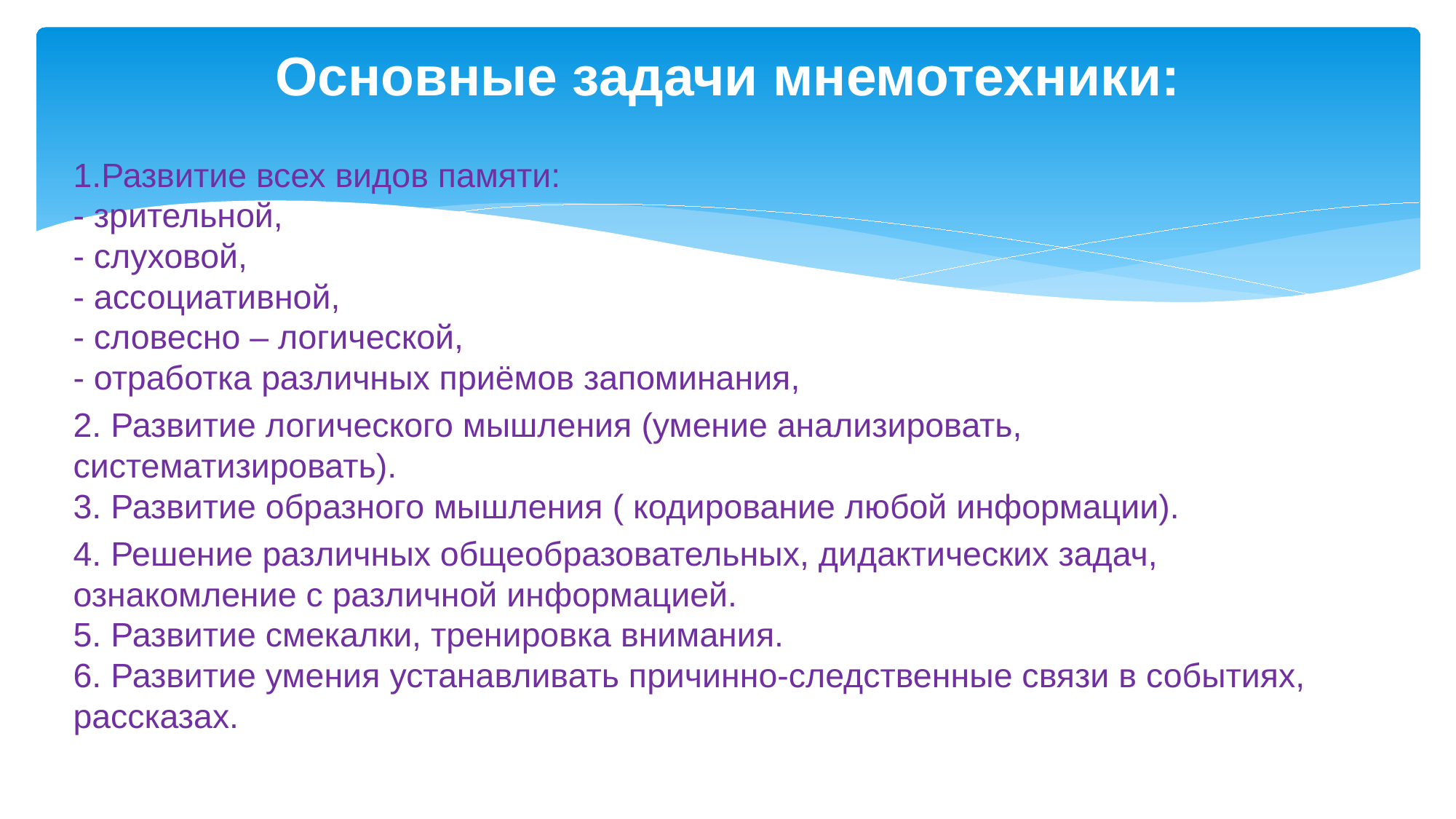

# Основные задачи мнемотехники:
1.Развитие всех видов памяти:
- зрительной,
- слуховой,
- ассоциативной,
- словесно – логической,
- отработка различных приёмов запоминания,
2. Развитие логического мышления (умение анализировать, систематизировать).
3. Развитие образного мышления ( кодирование любой информации).
4. Решение различных общеобразовательных, дидактических задач, ознакомление с различной информацией.
5. Развитие смекалки, тренировка внимания.
6. Развитие умения устанавливать причинно-следственные связи в событиях, рассказах.